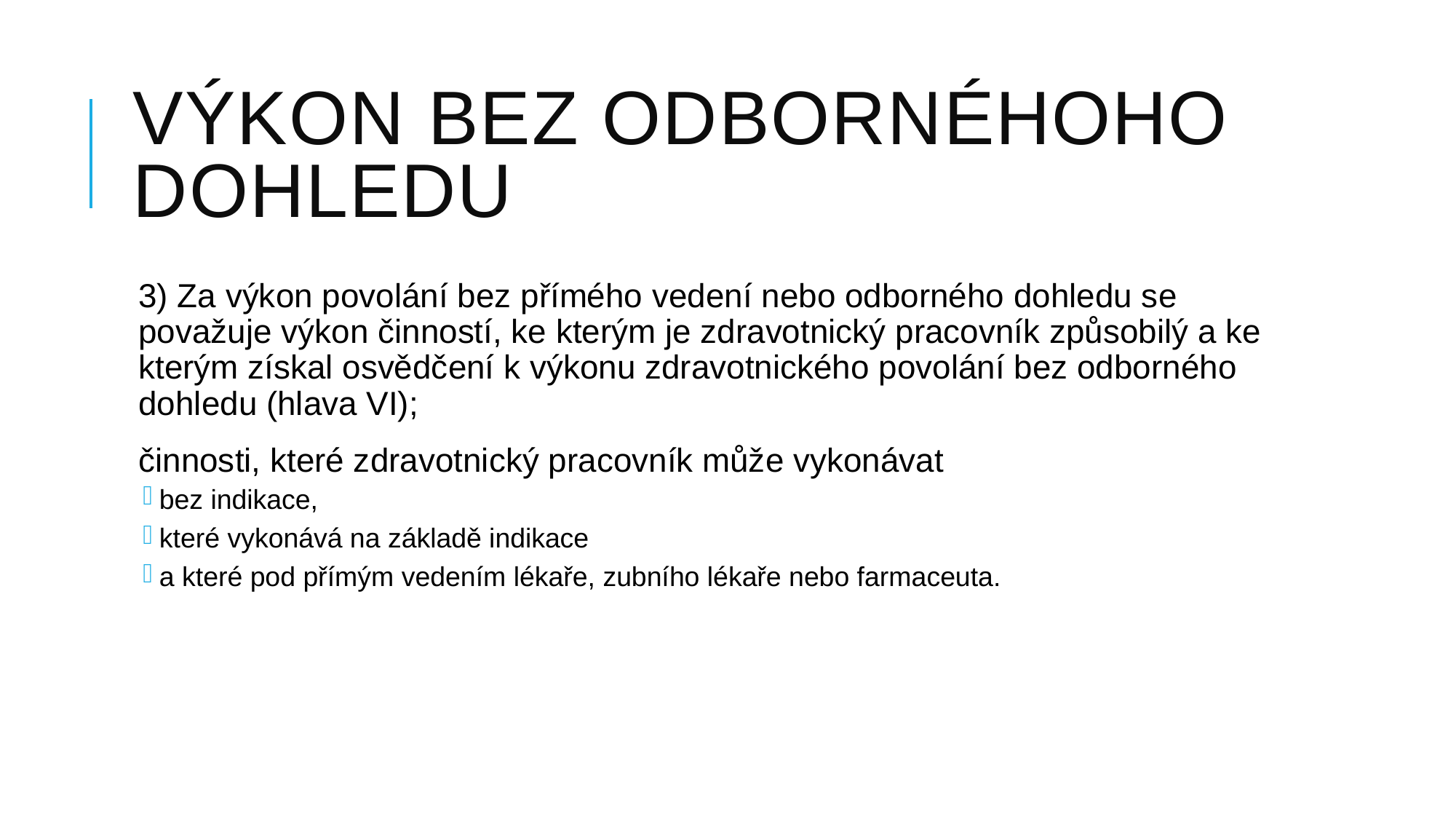

# Výkon bez odbornéhoho dohledu
3) Za výkon povolání bez přímého vedení nebo odborného dohledu se považuje výkon činností, ke kterým je zdravotnický pracovník způsobilý a ke kterým získal osvědčení k výkonu zdravotnického povolání bez odborného dohledu (hlava VI);
činnosti, které zdravotnický pracovník může vykonávat
bez indikace,
které vykonává na základě indikace
a které pod přímým vedením lékaře, zubního lékaře nebo farmaceuta.